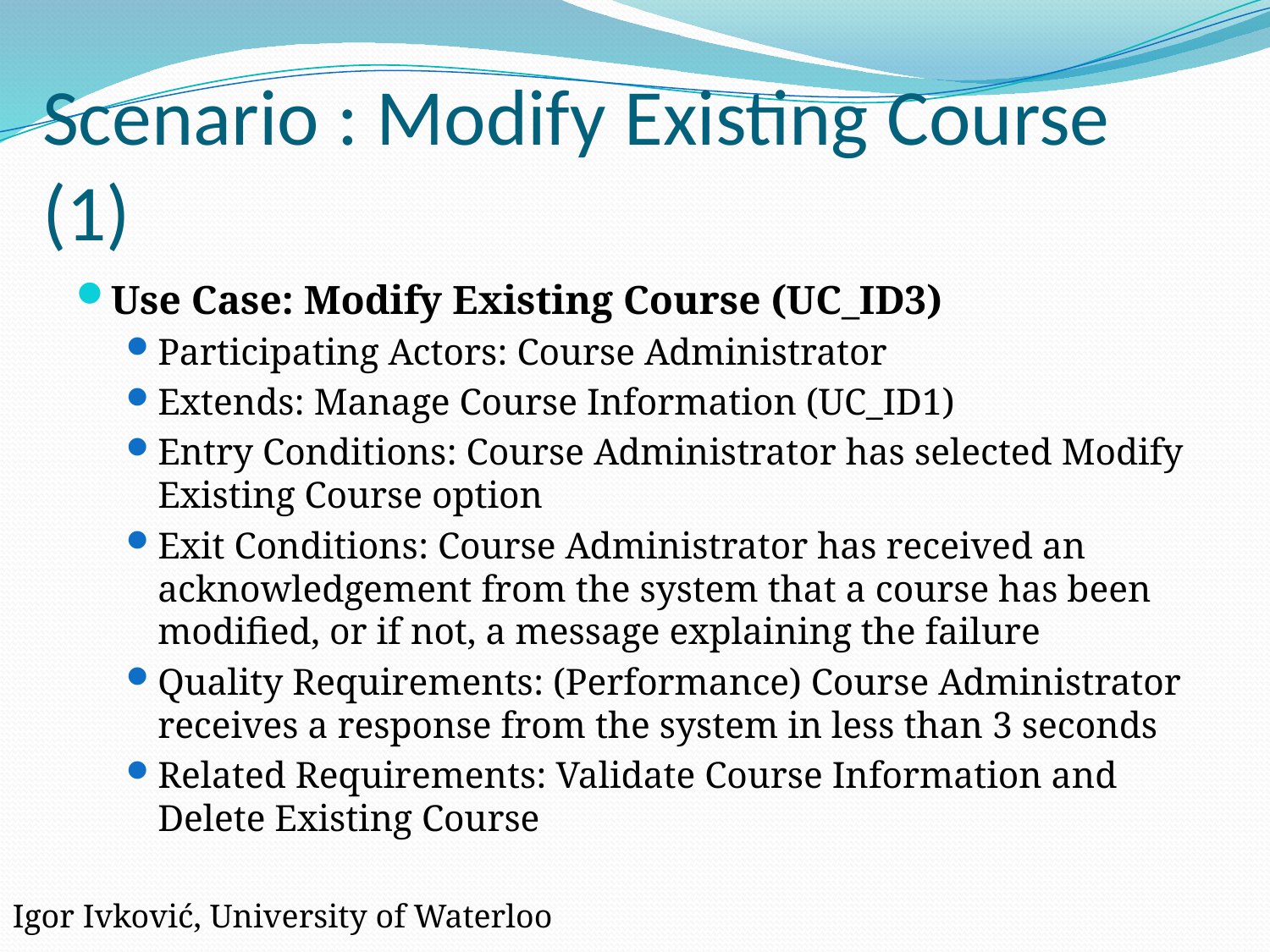

# Scenario : Modify Existing Course (1)
Use Case: Modify Existing Course (UC_ID3)
Participating Actors: Course Administrator
Extends: Manage Course Information (UC_ID1)
Entry Conditions: Course Administrator has selected Modify Existing Course option
Exit Conditions: Course Administrator has received an acknowledgement from the system that a course has been modified, or if not, a message explaining the failure
Quality Requirements: (Performance) Course Administrator receives a response from the system in less than 3 seconds
Related Requirements: Validate Course Information and Delete Existing Course
Igor Ivković, University of Waterloo